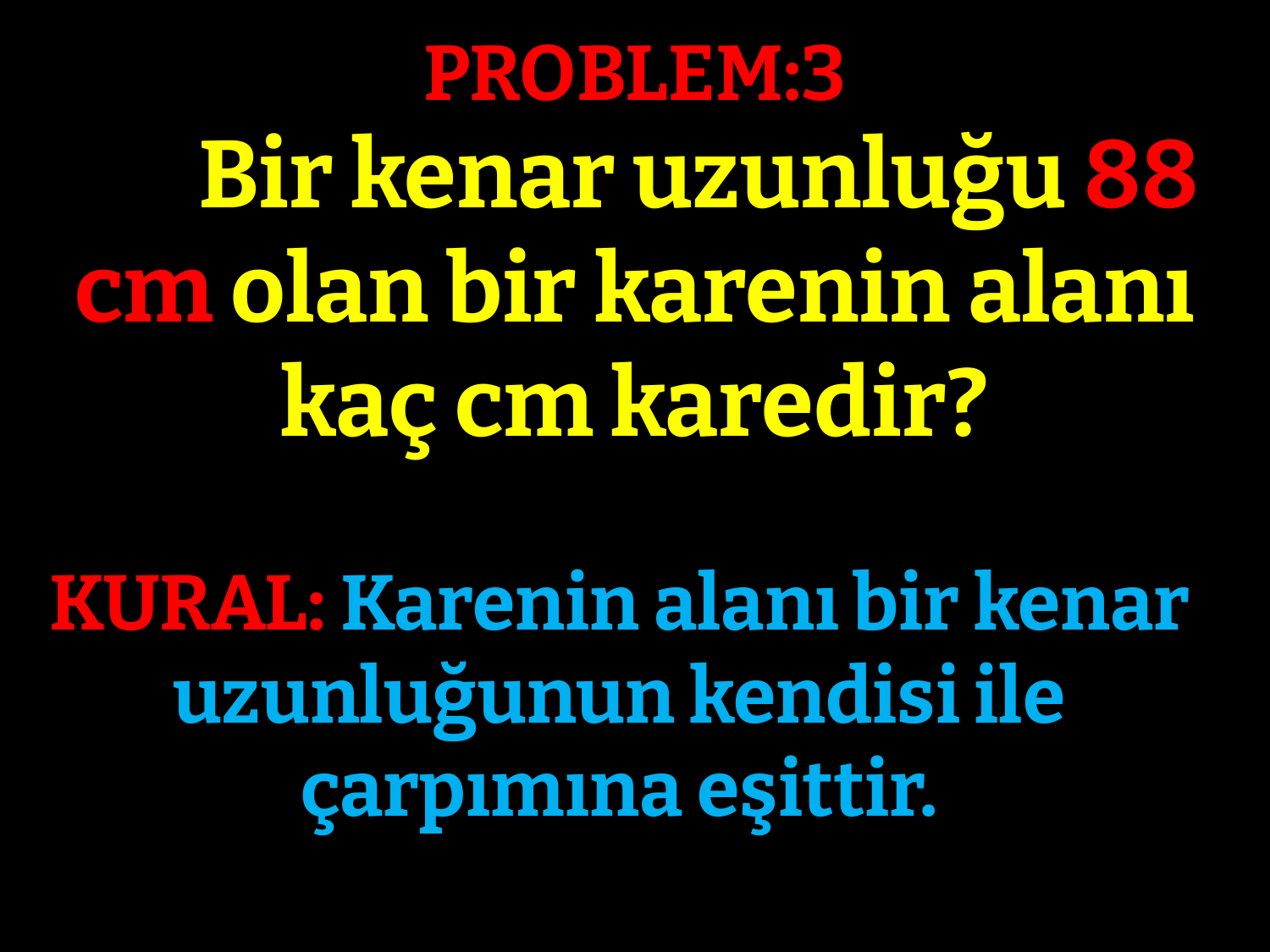

PROBLEM:3
 	Bir kenar uzunluğu 88 cm olan bir karenin alanı kaç cm karedir?
#
KURAL: Karenin alanı bir kenar uzunluğunun kendisi ile çarpımına eşittir.